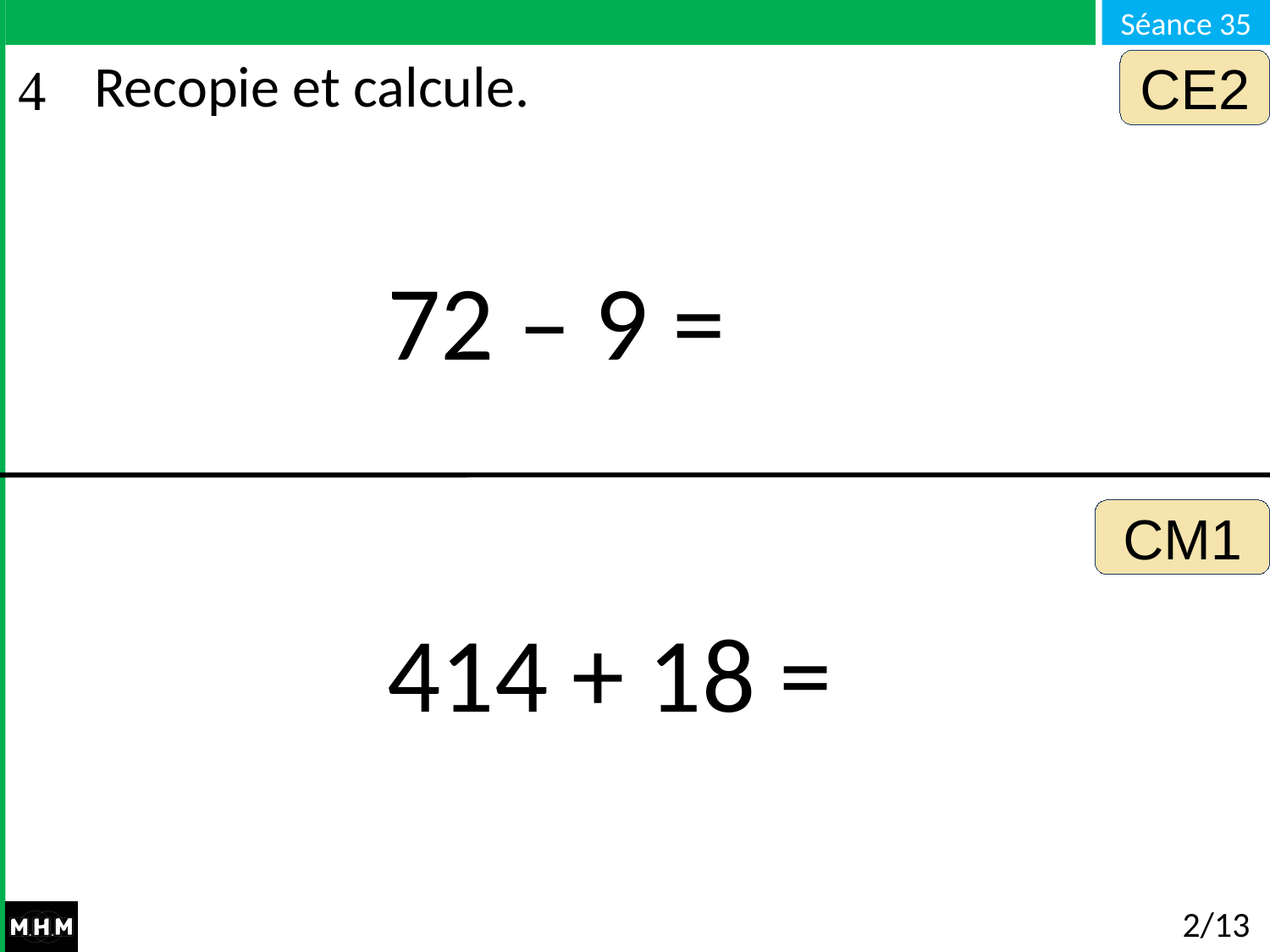

CE2
# Recopie et calcule.
72 – 9 =

CM1
414 + 18 =
2/13